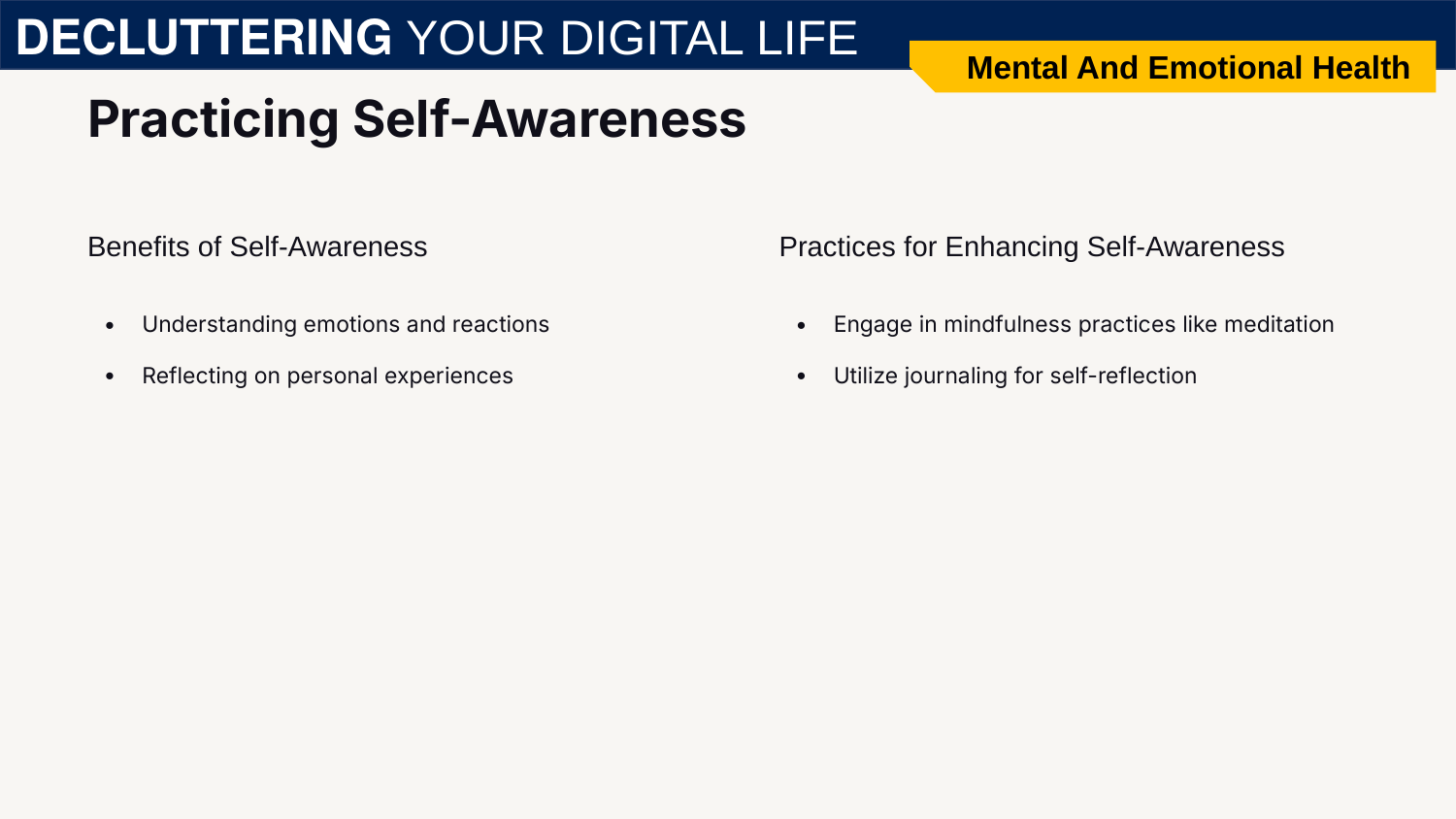

DECLUTTERING YOUR DIGITAL LIFE
Mental And Emotional Health

# Practicing Self-Awareness
Benefits of Self-Awareness
Practices for Enhancing Self-Awareness
Understanding emotions and reactions
Reflecting on personal experiences
Engage in mindfulness practices like meditation
Utilize journaling for self-reflection